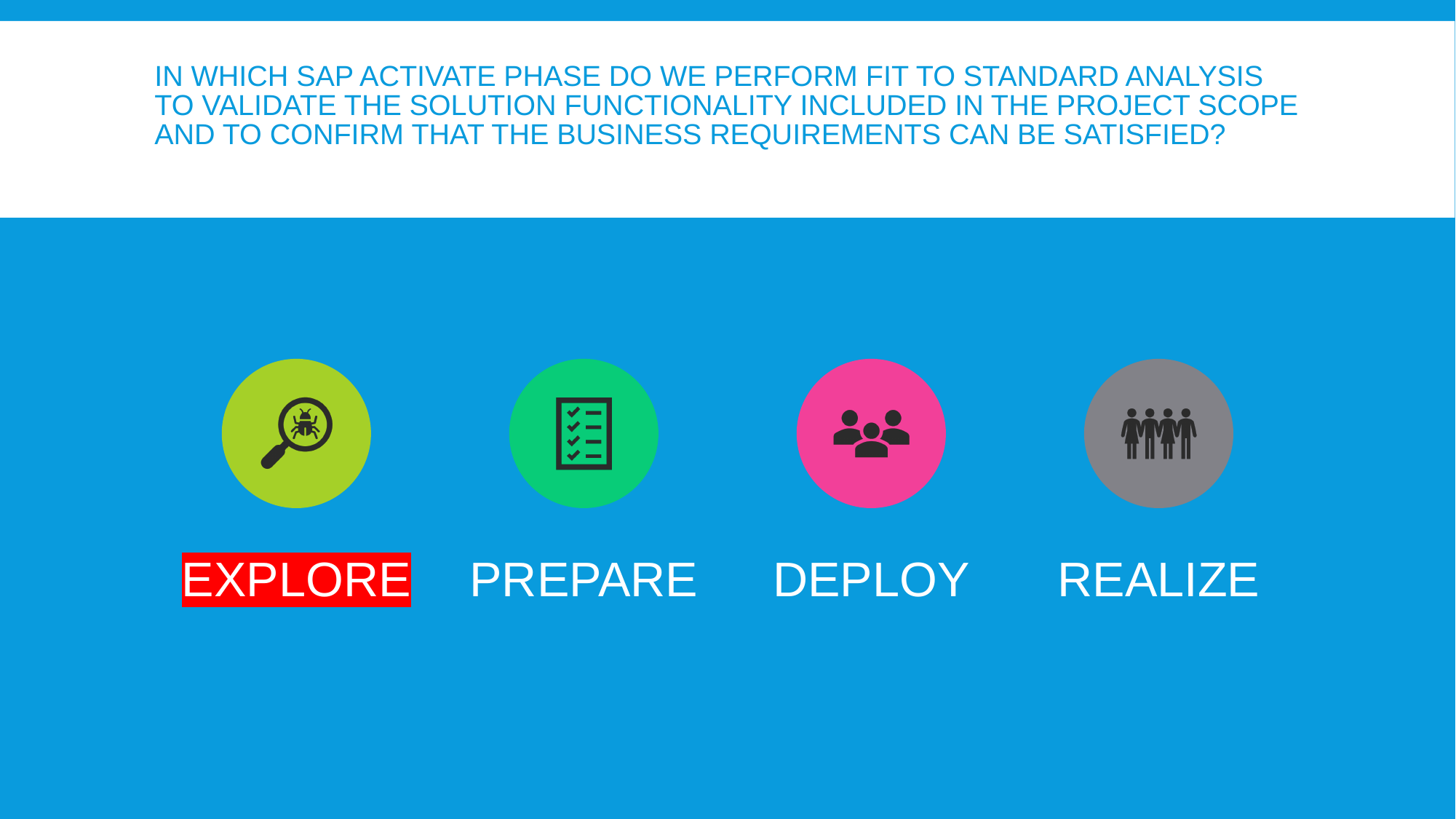

# In which SAP Activate phase do we perform fit to standard analysis to validate the solution functionality included in the project scope and to confirm that the business requirements can be satisfied?
Explore
Prepare
Deploy
Realize